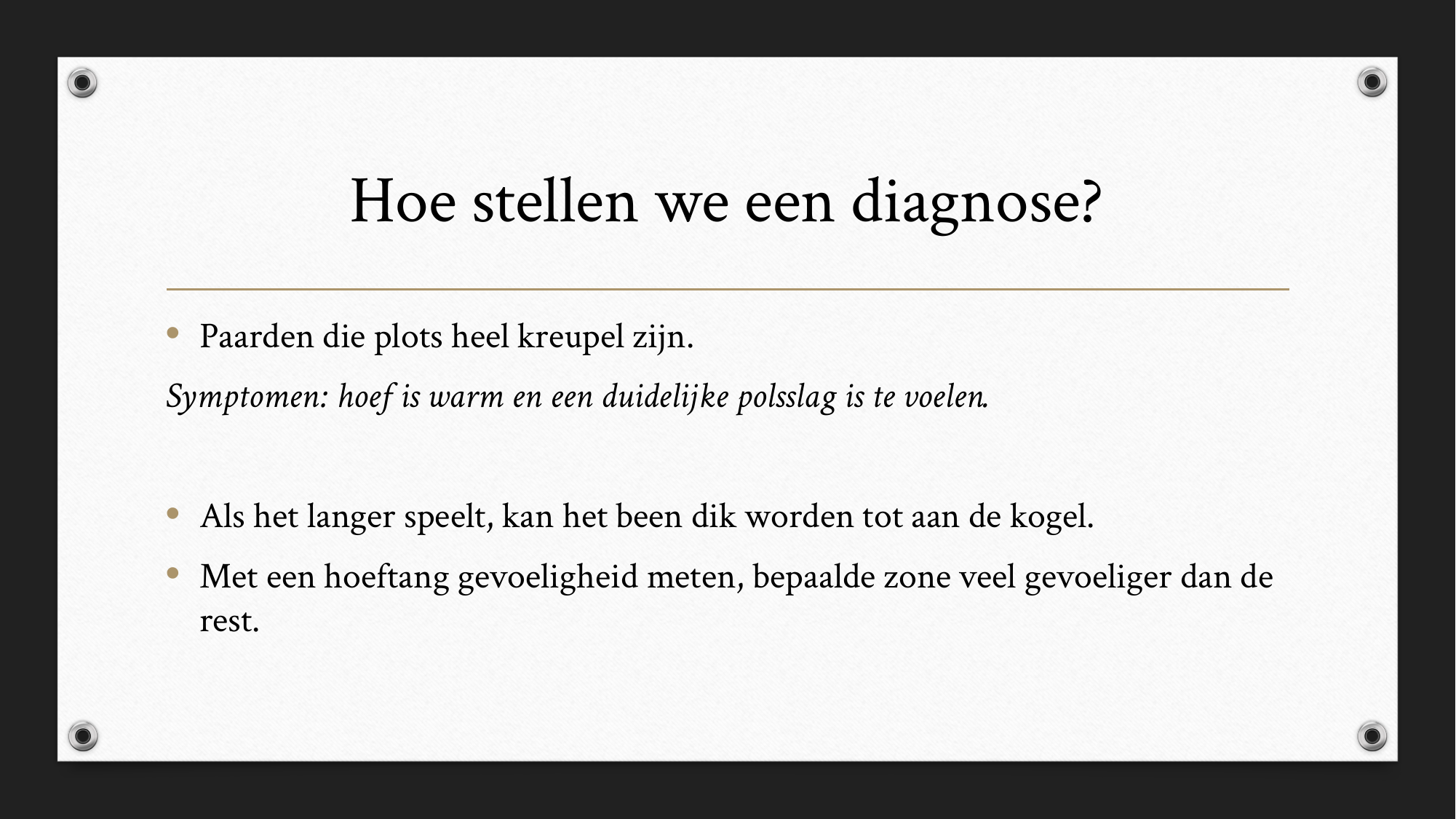

# Hoe stellen we een diagnose?
Paarden die plots heel kreupel zijn.
Symptomen: hoef is warm en een duidelijke polsslag is te voelen.

Als het langer speelt, kan het been dik worden tot aan de kogel.
Met een hoeftang gevoeligheid meten, bepaalde zone veel gevoeliger dan de rest.